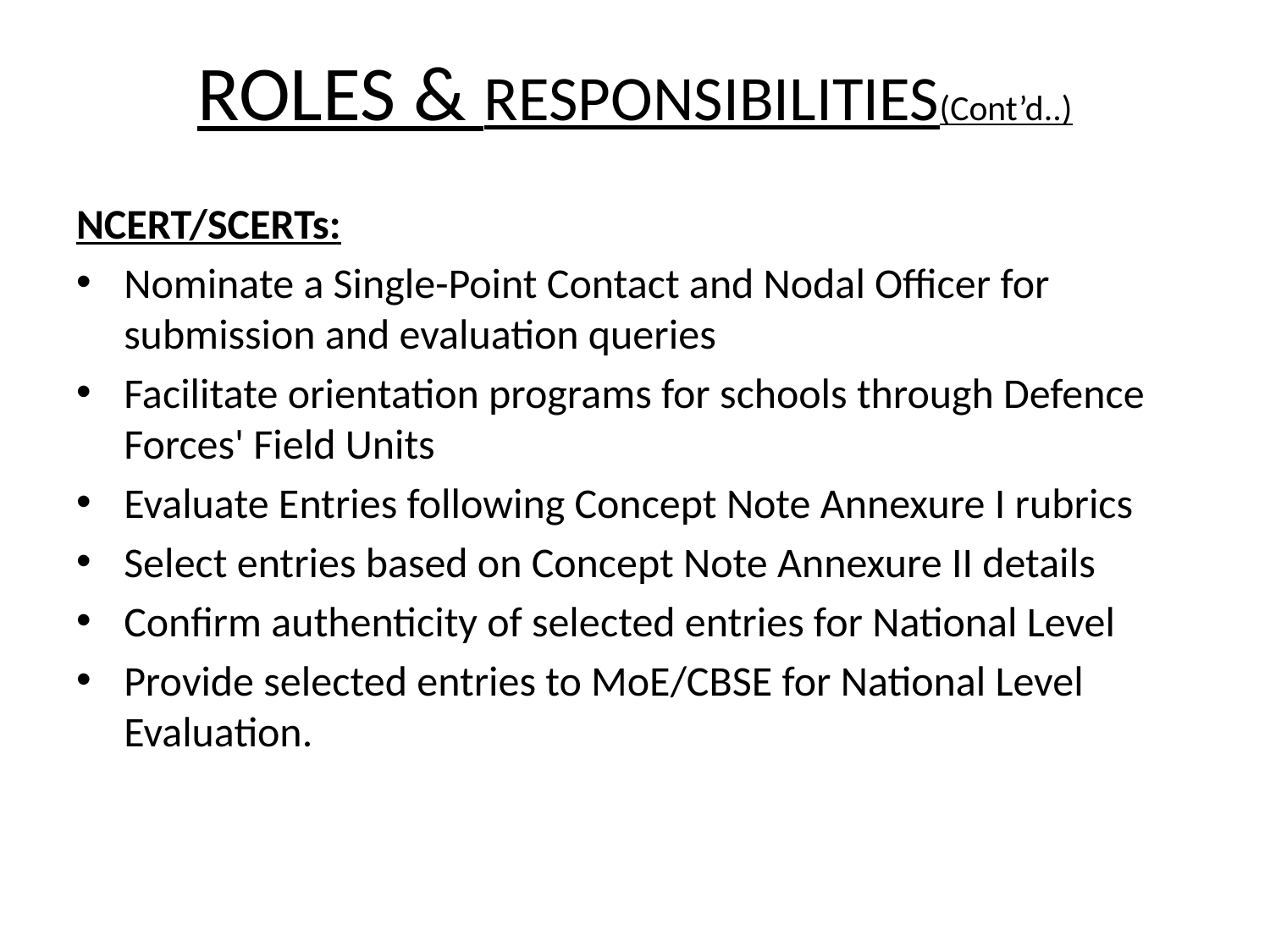

# ROLES & RESPONSIBILITIES(Cont’d..)
NCERT/SCERTs:
Nominate a Single-Point Contact and Nodal Officer for submission and evaluation queries
Facilitate orientation programs for schools through Defence Forces' Field Units
Evaluate Entries following Concept Note Annexure I rubrics
Select entries based on Concept Note Annexure II details
Confirm authenticity of selected entries for National Level
Provide selected entries to MoE/CBSE for National Level Evaluation.